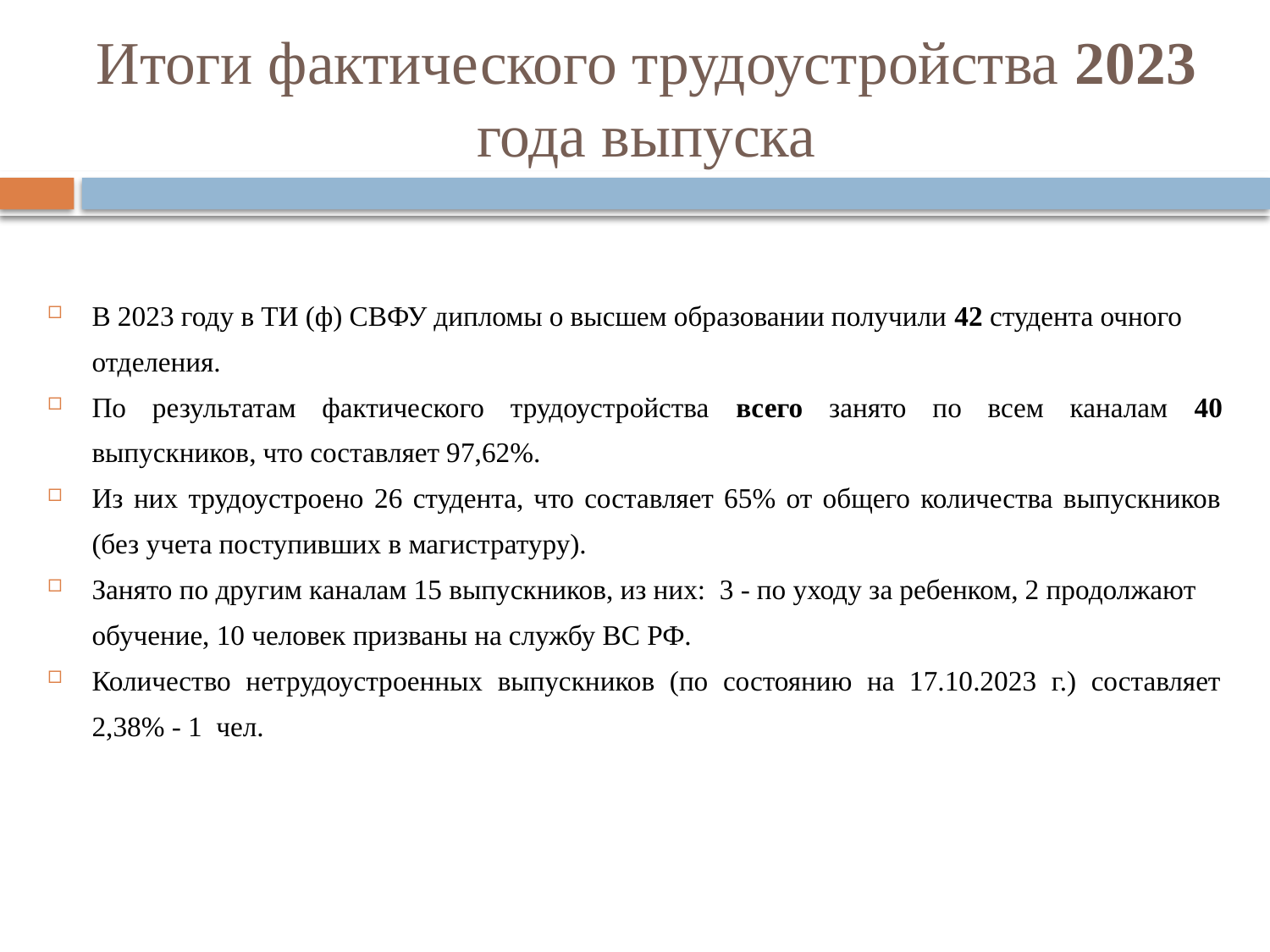

# Итоги фактического трудоустройства 2023 года выпуска

В 2023 году в ТИ (ф) СВФУ дипломы о высшем образовании получили 42 студента очного отделения.
По результатам фактического трудоустройства всего занято по всем каналам 40 выпускников, что составляет 97,62%.
Из них трудоустроено 26 студента, что составляет 65% от общего количества выпускников (без учета поступивших в магистратуру).
Занято по другим каналам 15 выпускников, из них:  3 - по уходу за ребенком, 2 продолжают обучение, 10 человек призваны на службу ВС РФ.
Количество нетрудоустроенных выпускников (по состоянию на 17.10.2023 г.) составляет 2,38% - 1  чел.